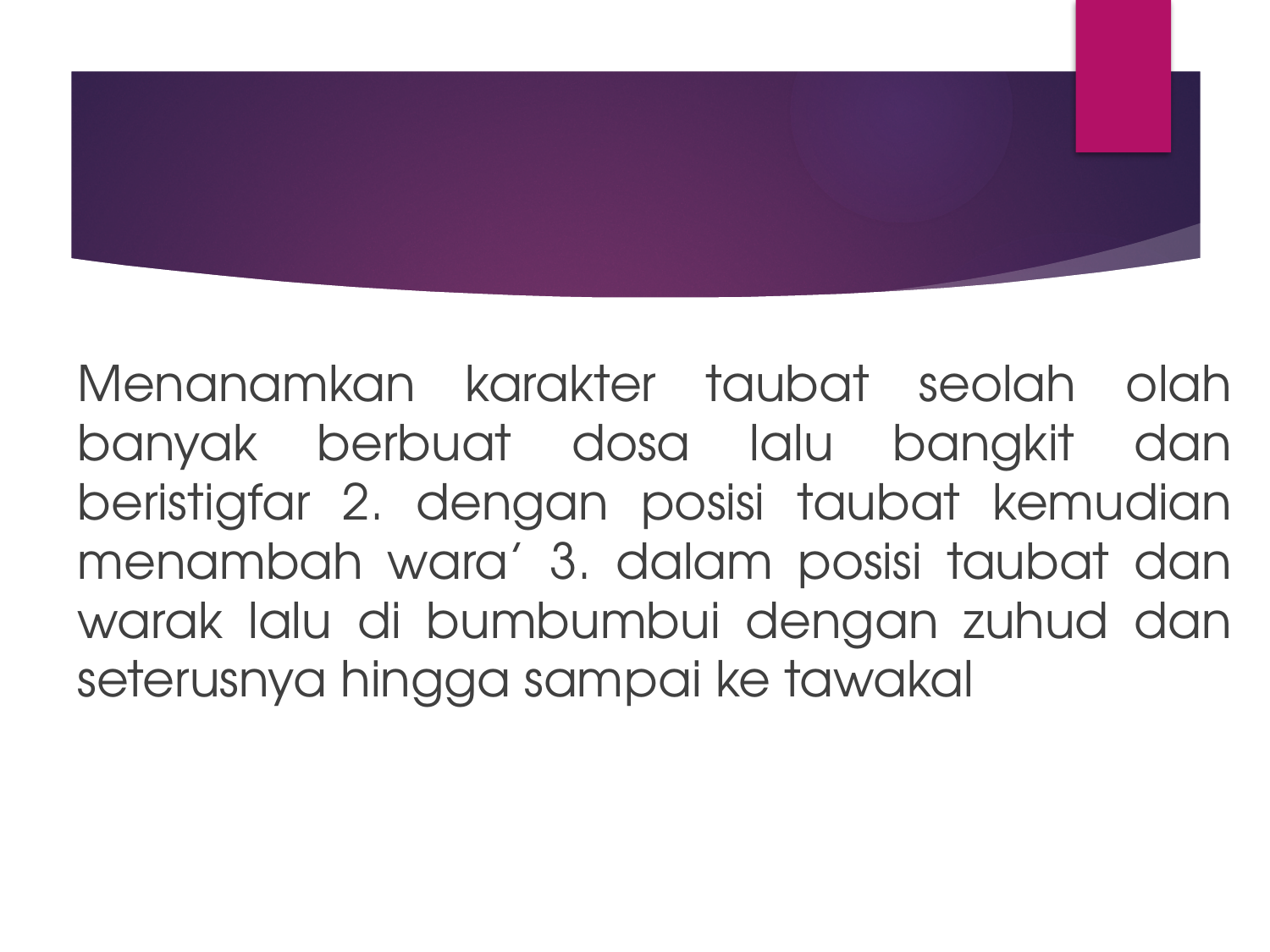

#
Menanamkan karakter taubat seolah olah banyak berbuat dosa lalu bangkit dan beristigfar 2. dengan posisi taubat kemudian menambah wara’ 3. dalam posisi taubat dan warak lalu di bumbumbui dengan zuhud dan seterusnya hingga sampai ke tawakal